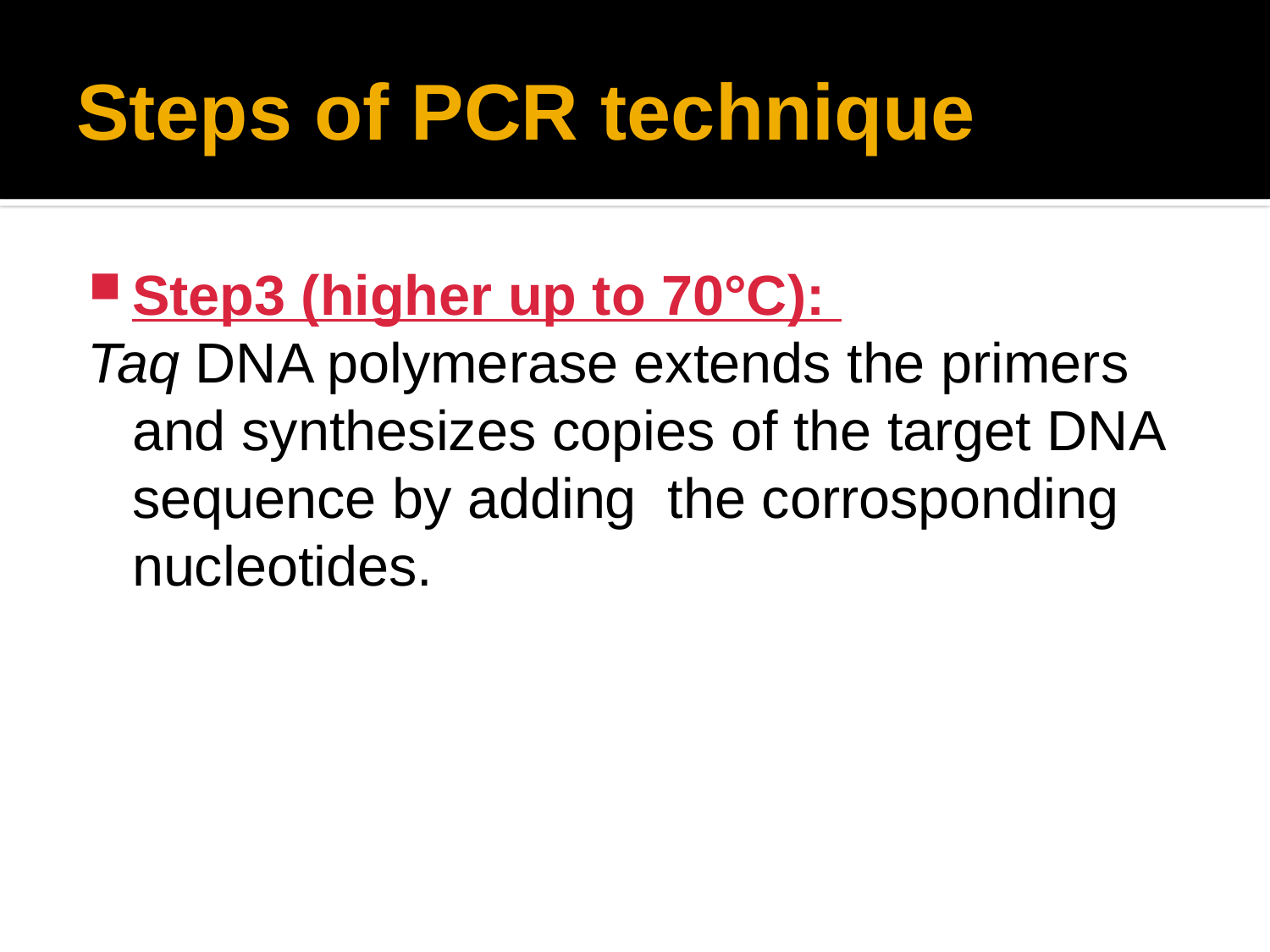

# Steps of PCR technique
Step3 (higher up to 70°C):
Taq DNA polymerase extends the primers and synthesizes copies of the target DNA sequence by adding  the corrosponding nucleotides.